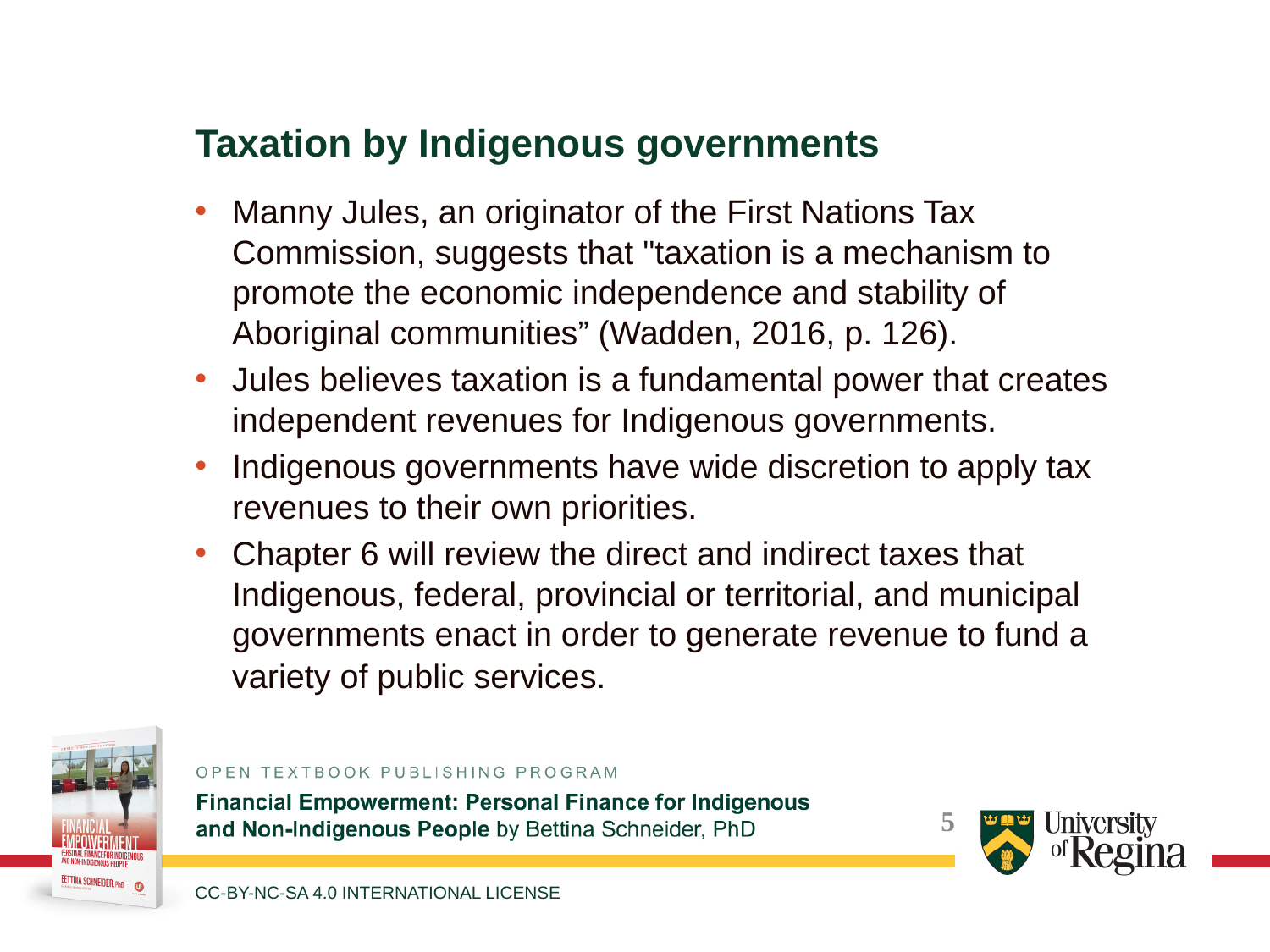

Taxation by Indigenous governments
Manny Jules, an originator of the First Nations Tax Commission, suggests that "taxation is a mechanism to promote the economic independence and stability of Aboriginal communities” (Wadden, 2016, p. 126).
Jules believes taxation is a fundamental power that creates independent revenues for Indigenous governments.
Indigenous governments have wide discretion to apply tax revenues to their own priorities.
Chapter 6 will review the direct and indirect taxes that Indigenous, federal, provincial or territorial, and municipal governments enact in order to generate revenue to fund a variety of public services.

CC-BY-NC-SA 4.0 INTERNATIONAL LICENSE